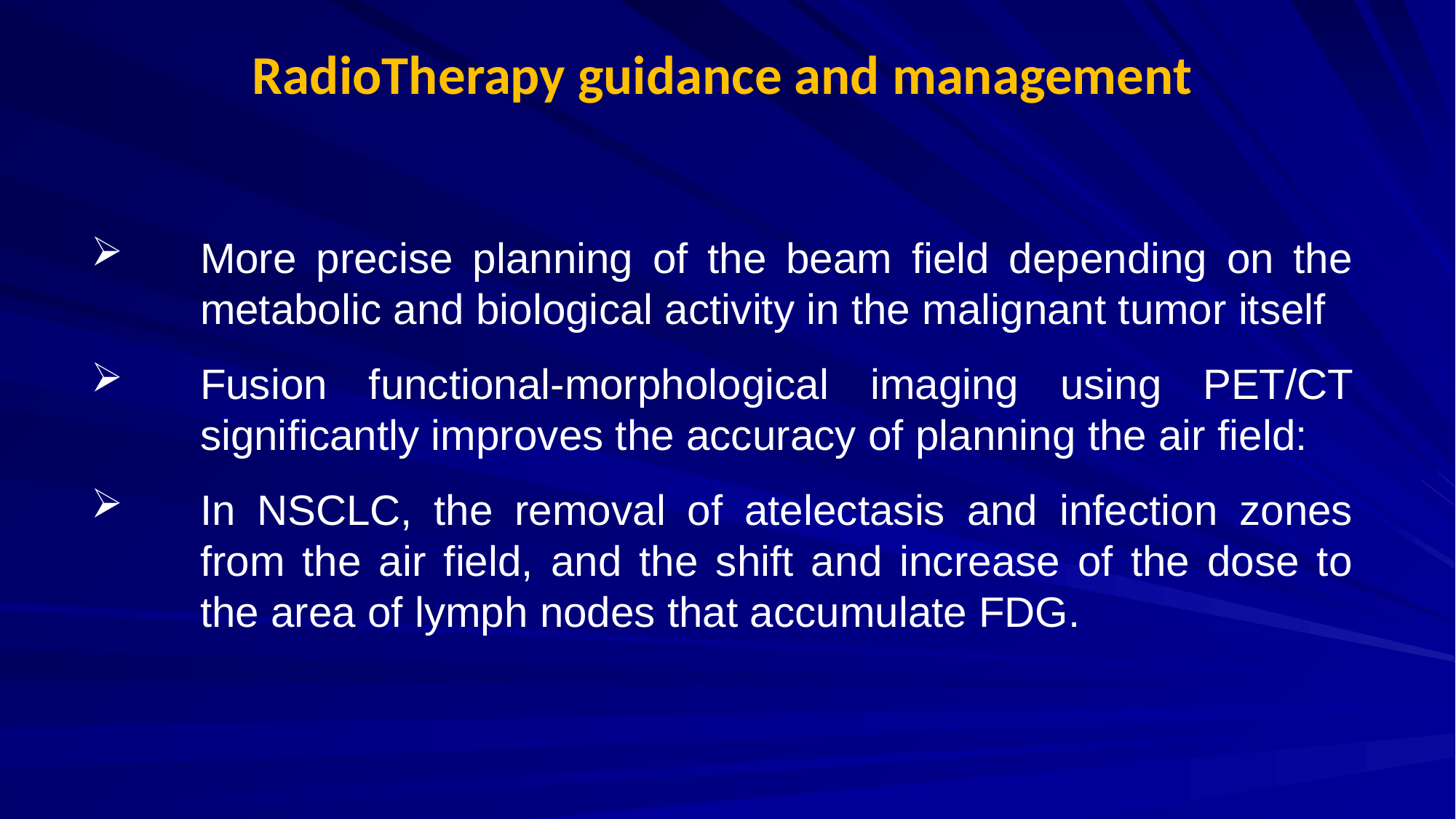

RadioTherapy guidance and management

More precise planning of the beam field depending on the metabolic and biological activity in the malignant tumor itself
Fusion functional-morphological imaging using PET/CT significantly improves the accuracy of planning the air field:
In NSCLC, the removal of atelectasis and infection zones from the air field, and the shift and increase of the dose to the area of lymph nodes that accumulate FDG.